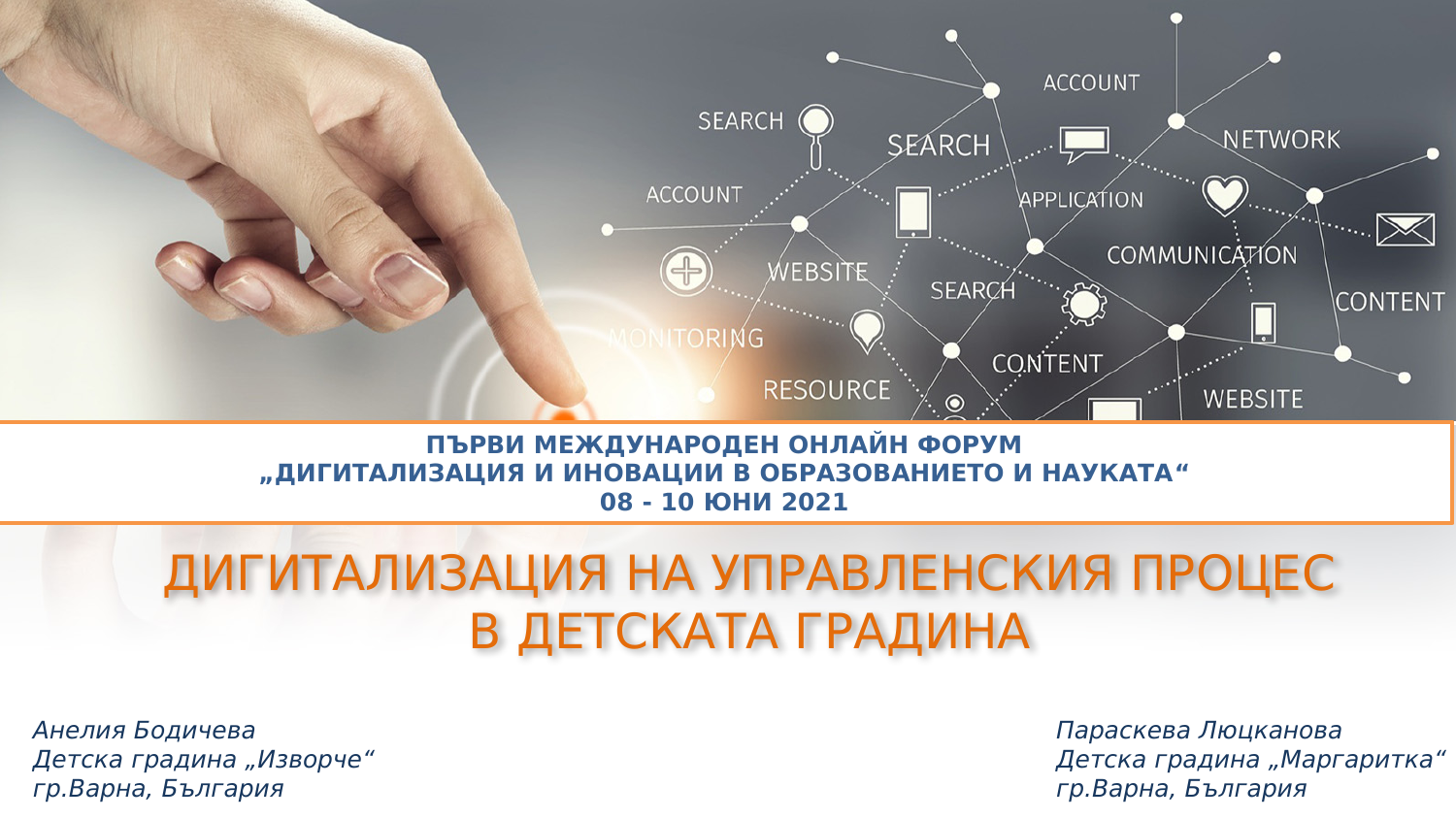

ПЪРВИ МЕЖДУНАРОДЕН ОНЛАЙН ФОРУМ
„ДИГИТАЛИЗАЦИЯ И ИНОВАЦИИ В ОБРАЗОВАНИЕТО И НАУКАТА“
08 - 10 ЮНИ 2021
# ДИГИТАЛИЗАЦИЯ НА УПРАВЛЕНСКИЯ ПРОЦЕС В ДЕТСКАТА ГРАДИНА
Анелия Бодичева
Детска градина „Изворче“
гр.Варна, България

Параскева Люцканова
Детска градина „Маргаритка“
гр.Варна, България